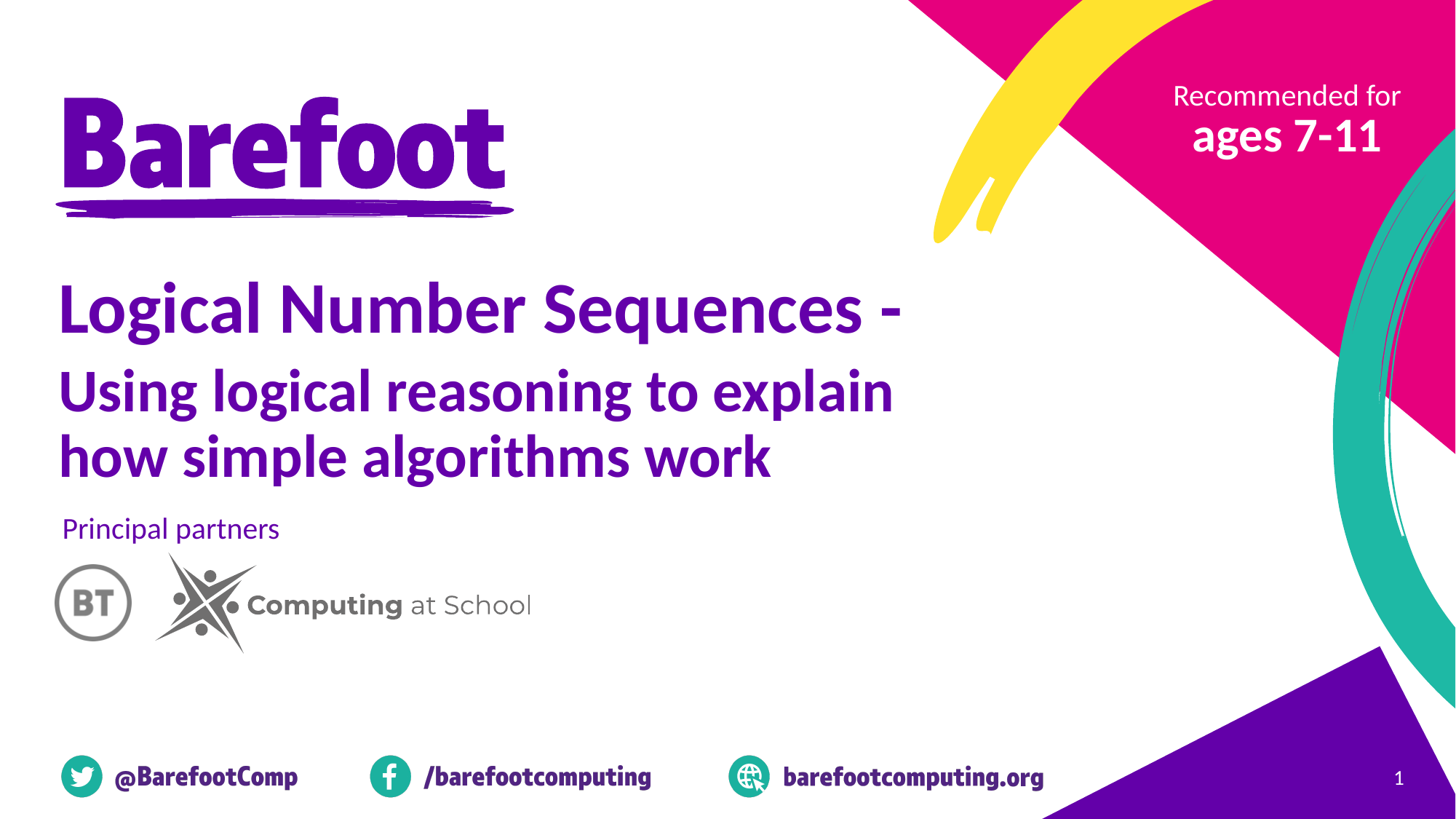

Logical Number Sequences -
Using logical reasoning to explain
how simple algorithms work
1